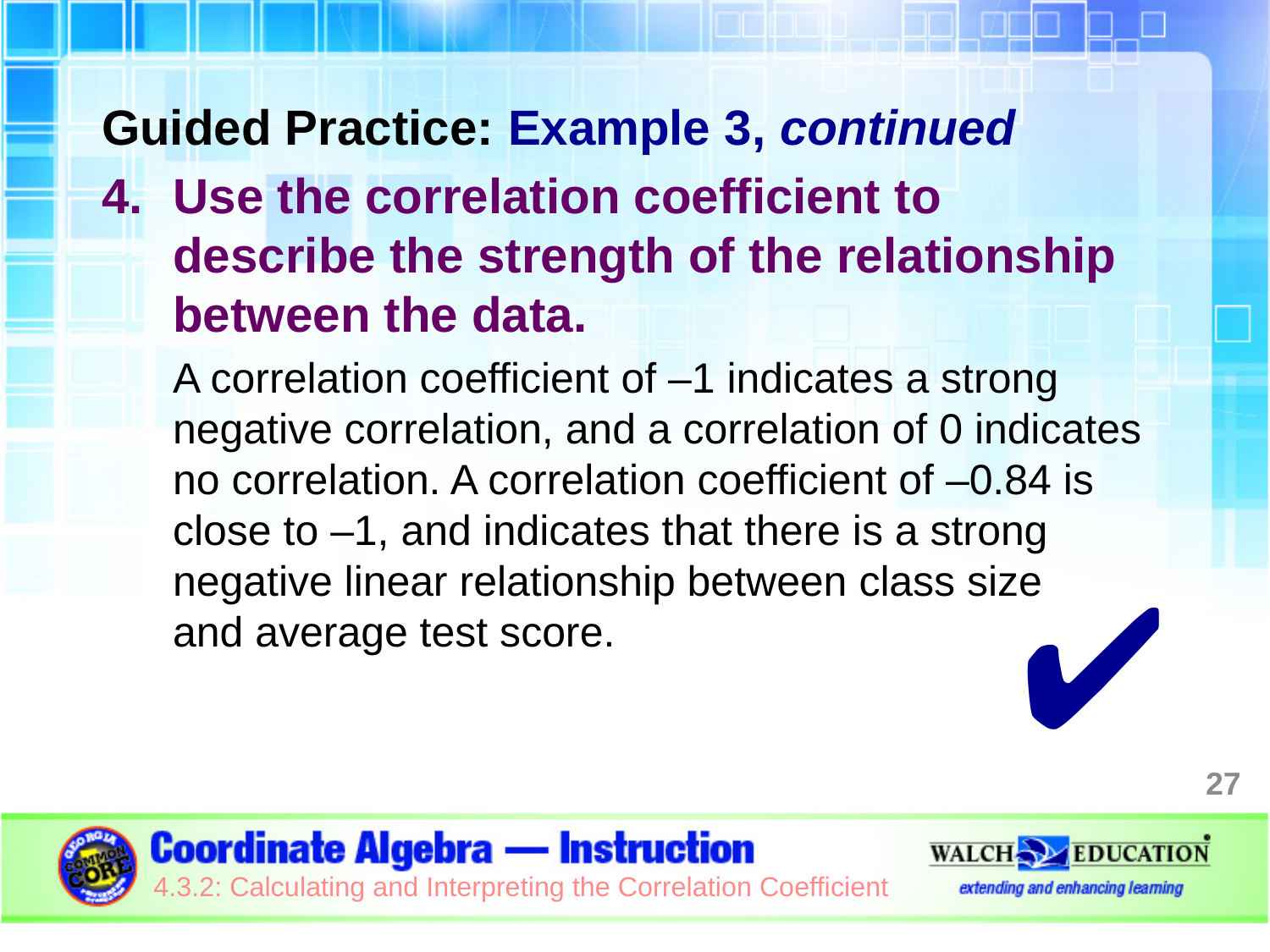

Guided Practice: Example 3, continued
Use the correlation coefficient to describe the strength of the relationship between the data.
A correlation coefficient of –1 indicates a strong negative correlation, and a correlation of 0 indicates no correlation. A correlation coefficient of –0.84 is close to –1, and indicates that there is a strong negative linear relationship between class size
and average test score.

✔
27
4.3.2: Calculating and Interpreting the Correlation Coefficient